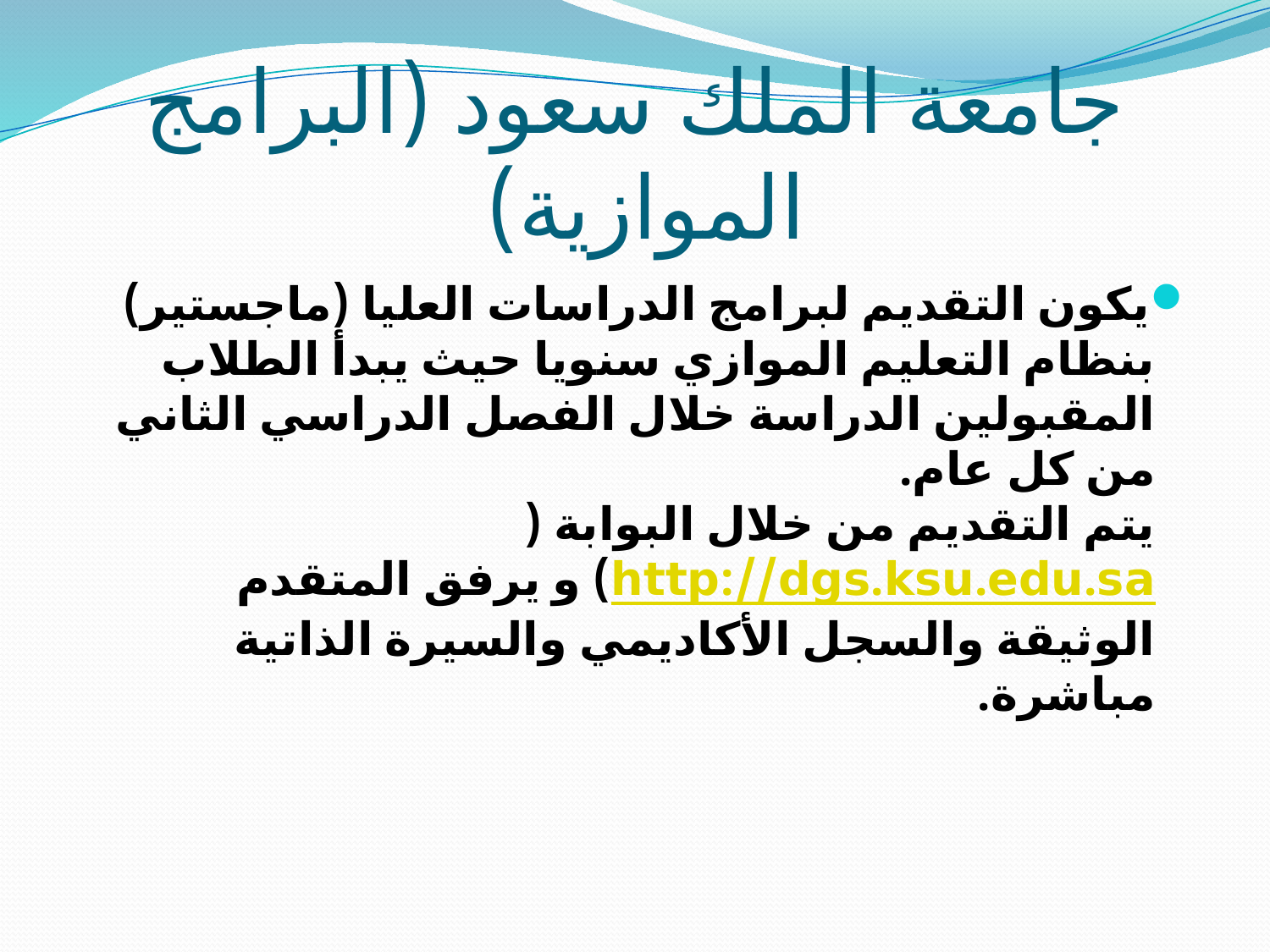

# جامعة الملك سعود (البرامج الموازية)
يكون التقديم لبرامج الدراسات العليا (ماجستير) بنظام التعليم الموازي سنويا حيث يبدأ الطلاب المقبولين الدراسة خلال الفصل الدراسي الثاني من كل عام.
يتم التقديم من خلال البوابة (http://dgs.ksu.edu.sa) و يرفق المتقدم الوثيقة والسجل الأكاديمي والسيرة الذاتية مباشرة.